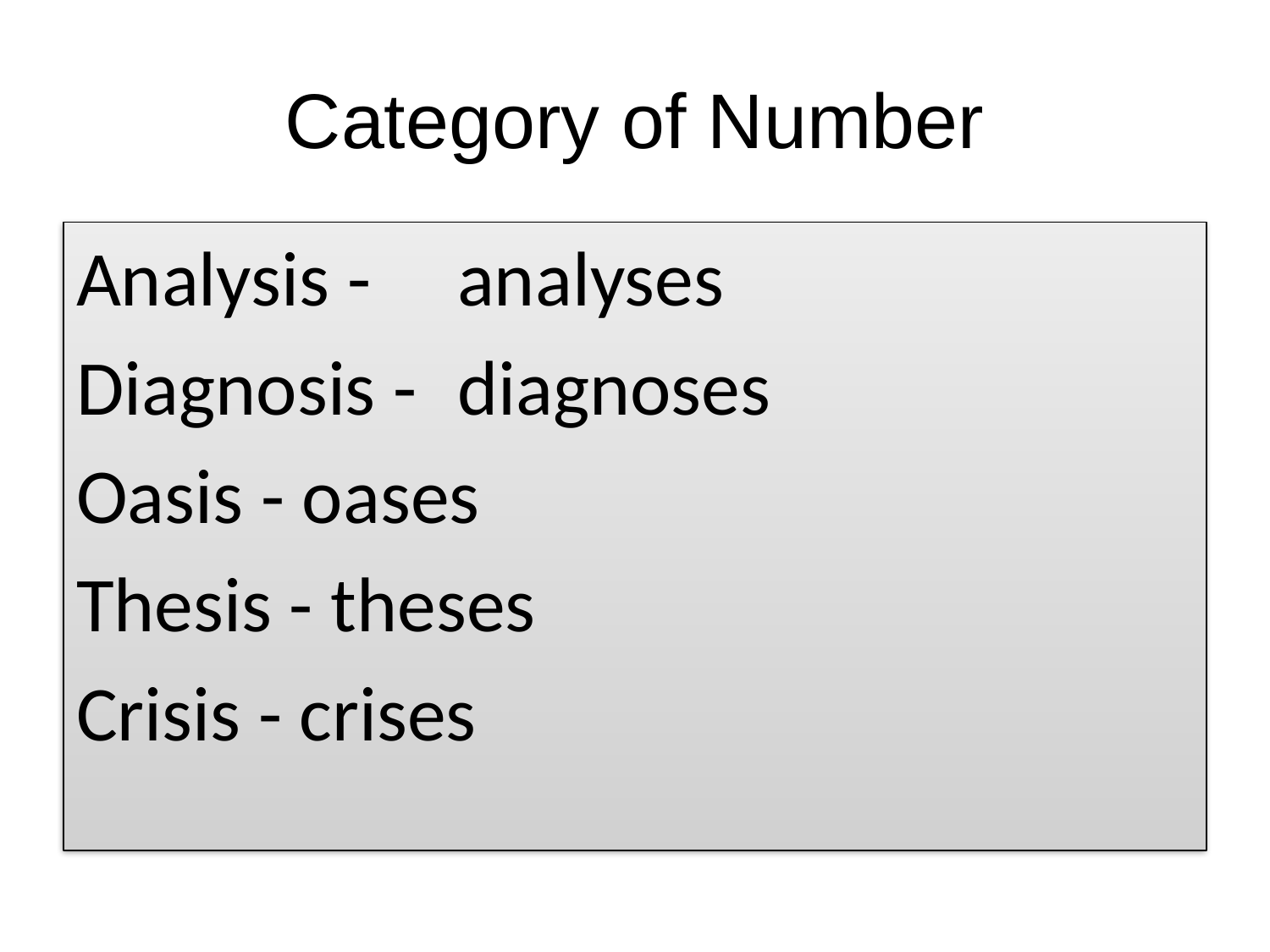

# Category of Number
Analysis - 	analyses
Diagnosis -	diagnoses
Oasis - oases
Thesis - theses
Crisis - crises